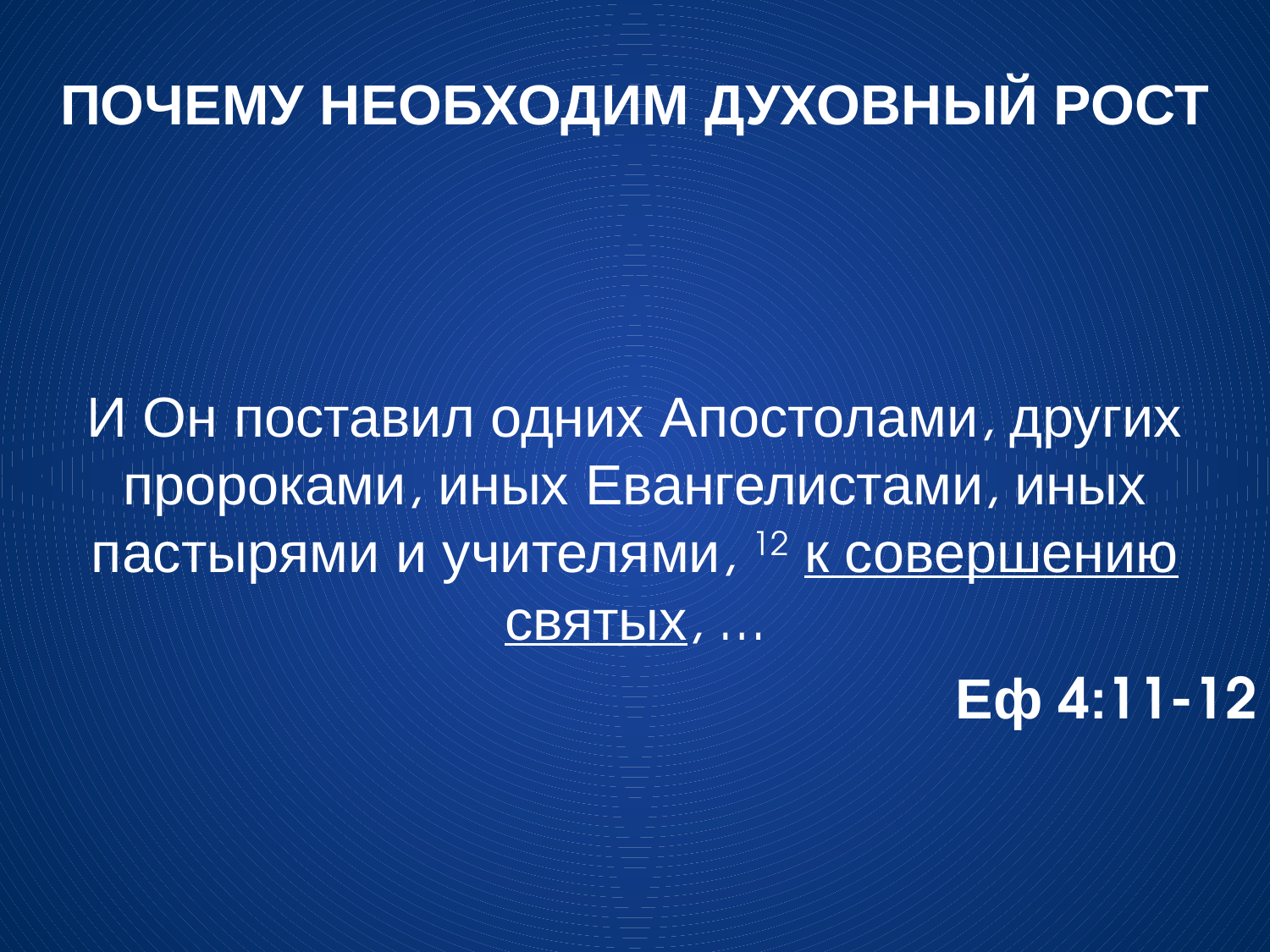

ПОЧЕМУ НЕОБХОДИМ ДУХОВНЫЙ РОСТ
И Он поставил одних Апостолами, других пророками, иных Евангелистами, иных пастырями и учителями, 12 к совершению святых, …
Еф 4:11-12